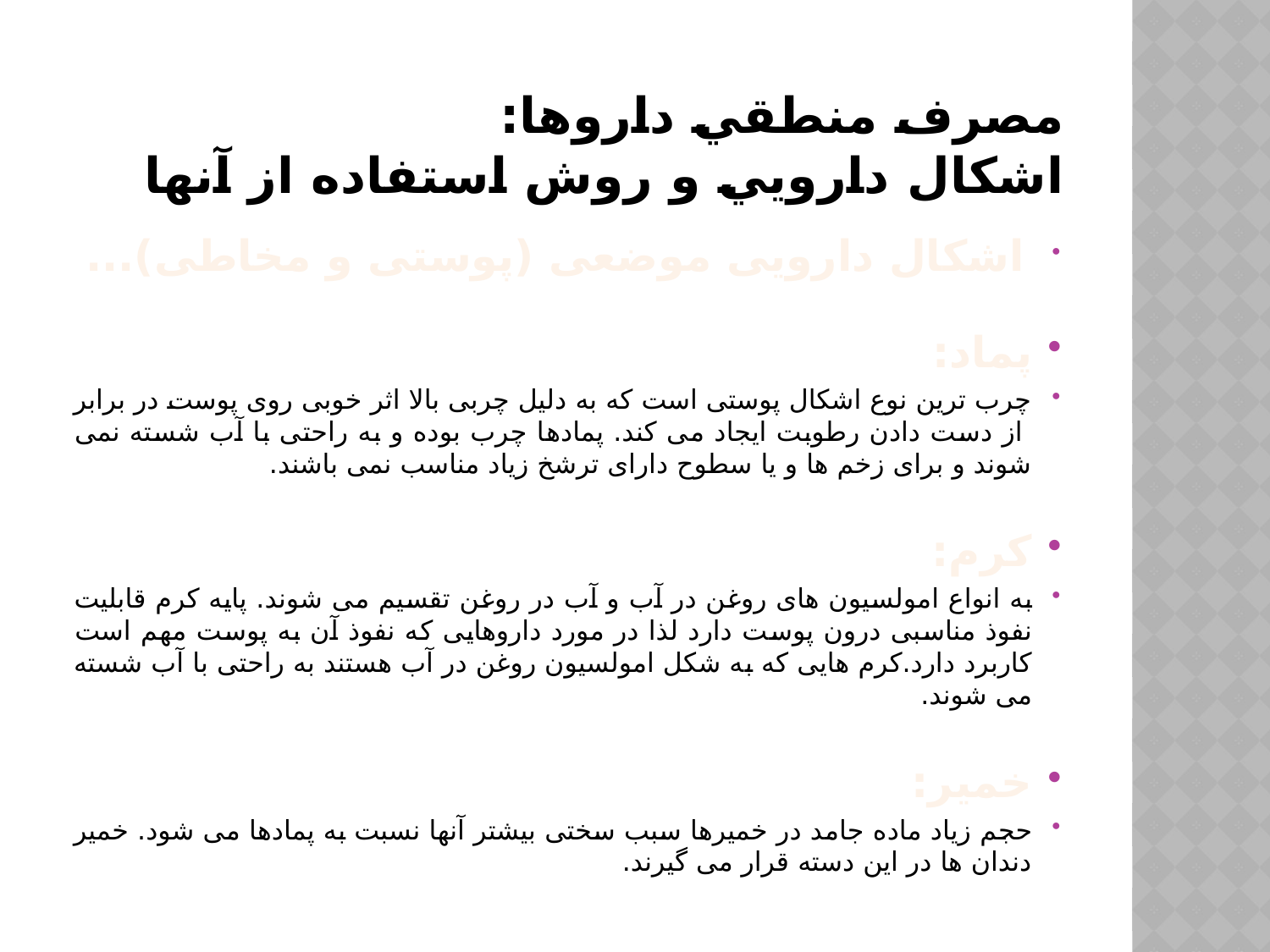

# مصرف منطقي داروها: اشكال دارويي و روش استفاده از آنها
 اشکال دارویی موضعی (پوستی و مخاطی)...

پماد:
چرب ترین نوع اشکال پوستی است که به دلیل چربی بالا اثر خوبی روی پوست در برابر  از دست دادن رطوبت ایجاد می کند. پمادها چرب بوده و به راحتی با آب شسته نمی شوند و برای زخم ها و یا سطوح دارای ترشخ زیاد مناسب نمی باشند.

کرم:
به انواع امولسیون های روغن در آب و آب در روغن تقسیم می شوند. پایه کرم قابلیت نفوذ مناسبی درون پوست دارد لذا در مورد داروهایی که نفوذ آن به پوست مهم است کاربرد دارد.کرم هایی که به شکل امولسیون روغن در آب هستند به راحتی با آب شسته می شوند.

خمیر:
حجم زیاد ماده جامد در خمیرها سبب سختی بیشتر آنها نسبت به پمادها می شود. خمیر دندان ها در این دسته قرار می گیرند.